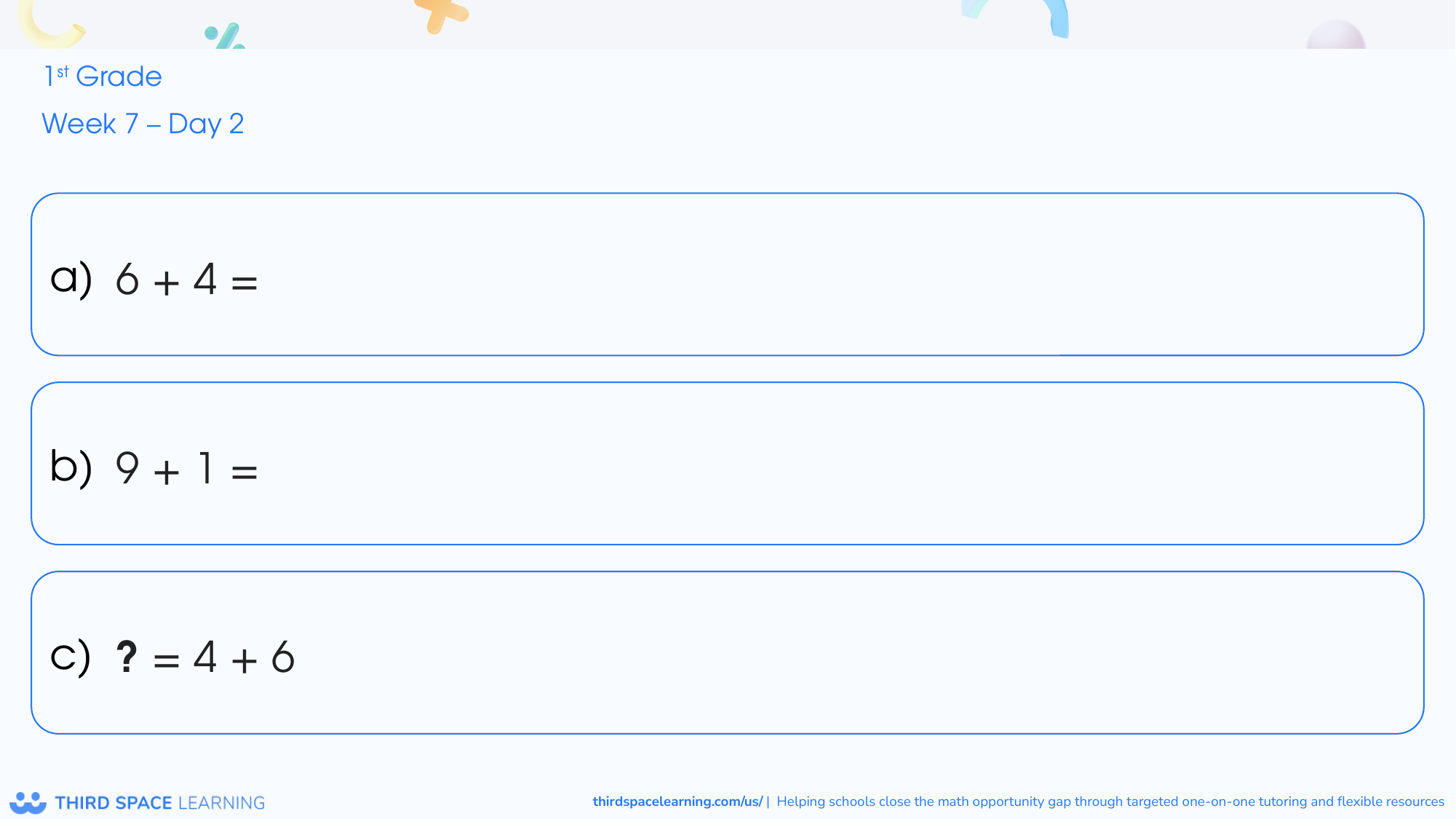

1st Grade
Week 7 – Day 2
6 + 4 =
9 + 1 =
? = 4 + 6